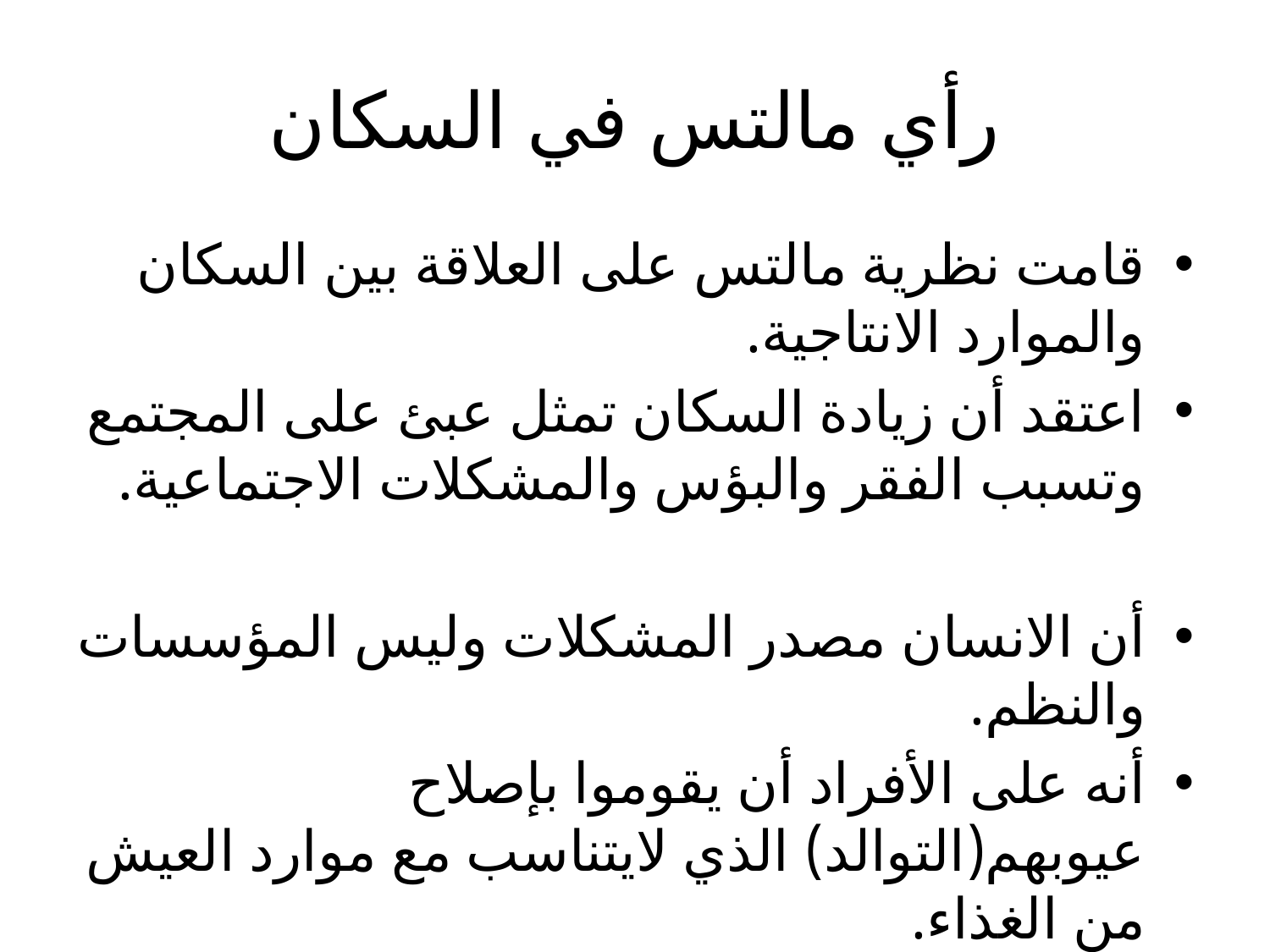

# رأي مالتس في السكان
قامت نظرية مالتس على العلاقة بين السكان والموارد الانتاجية.
اعتقد أن زيادة السكان تمثل عبئ على المجتمع وتسبب الفقر والبؤس والمشكلات الاجتماعية.

أن الانسان مصدر المشكلات وليس المؤسسات والنظم.
أنه على الأفراد أن يقوموا بإصلاح عيوبهم(التوالد) الذي لايتناسب مع موارد العيش من الغذاء.